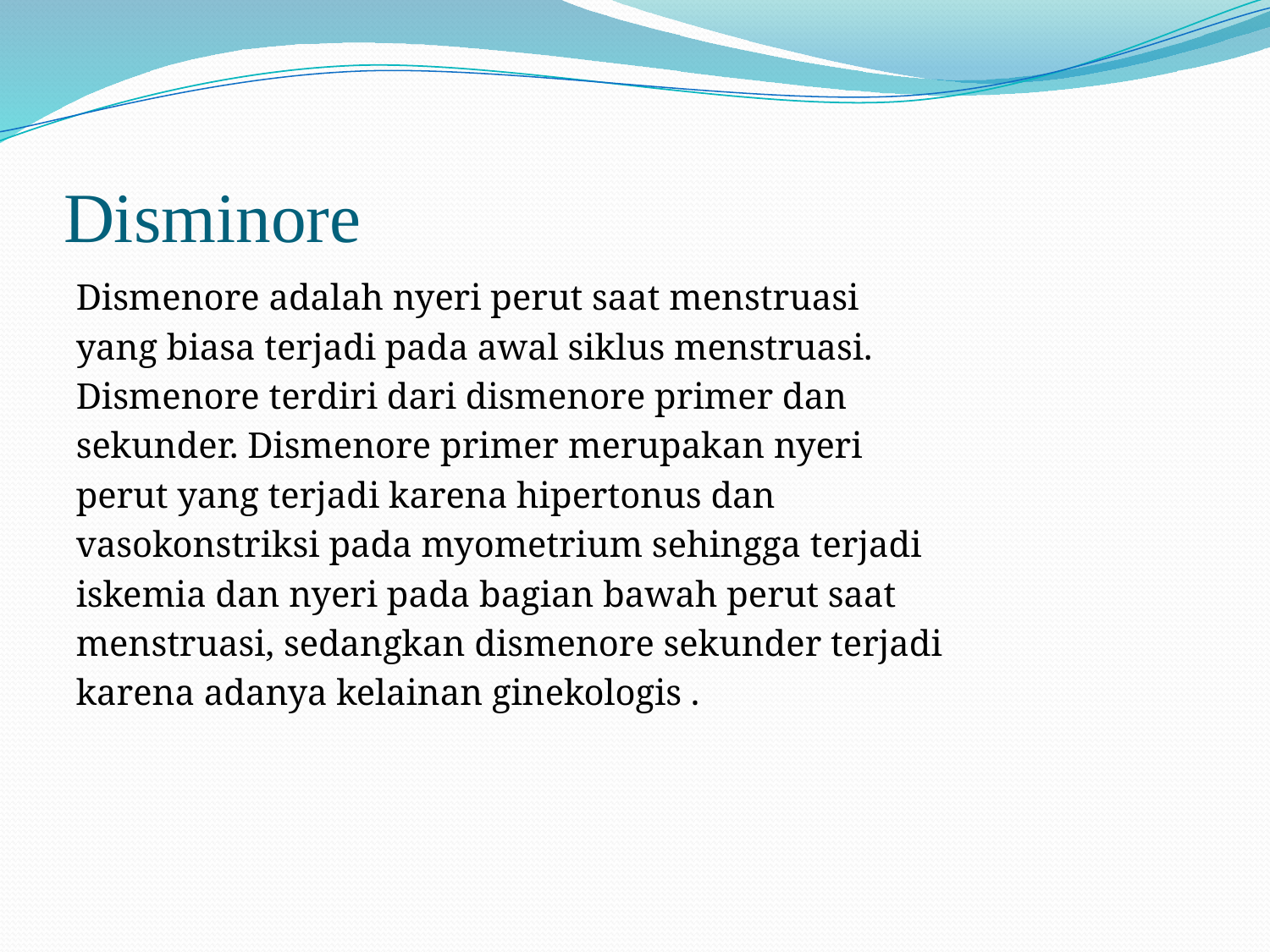

# Disminore
Dismenore adalah nyeri perut saat menstruasi
yang biasa terjadi pada awal siklus menstruasi.
Dismenore terdiri dari dismenore primer dan
sekunder. Dismenore primer merupakan nyeri
perut yang terjadi karena hipertonus dan
vasokonstriksi pada myometrium sehingga terjadi
iskemia dan nyeri pada bagian bawah perut saat
menstruasi, sedangkan dismenore sekunder terjadi
karena adanya kelainan ginekologis .